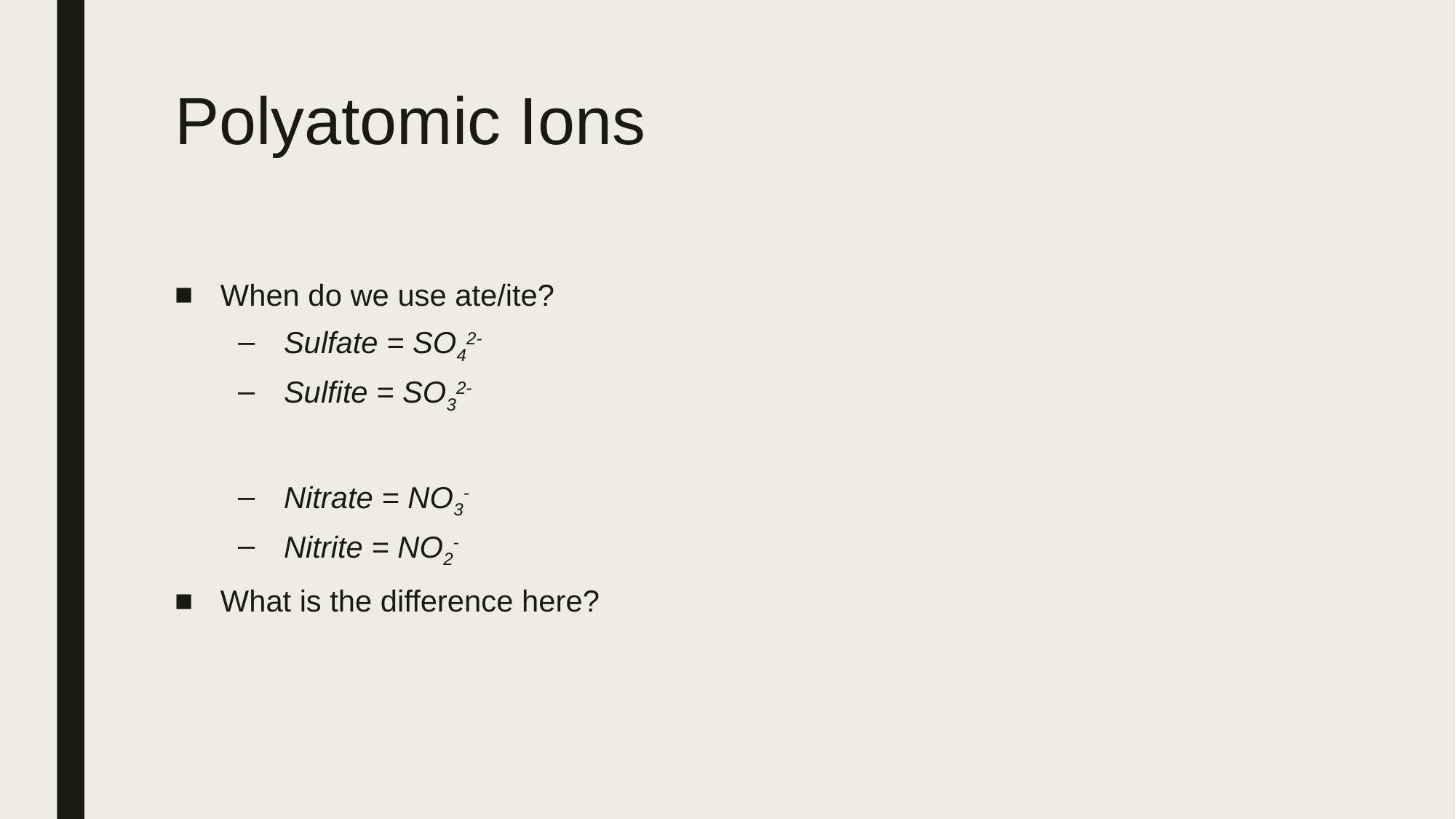

# Polyatomic Ions
When do we use ate/ite?
Sulfate = SO42-
Sulfite = SO32-

Nitrate = NO3-
Nitrite = NO2-
What is the difference here?